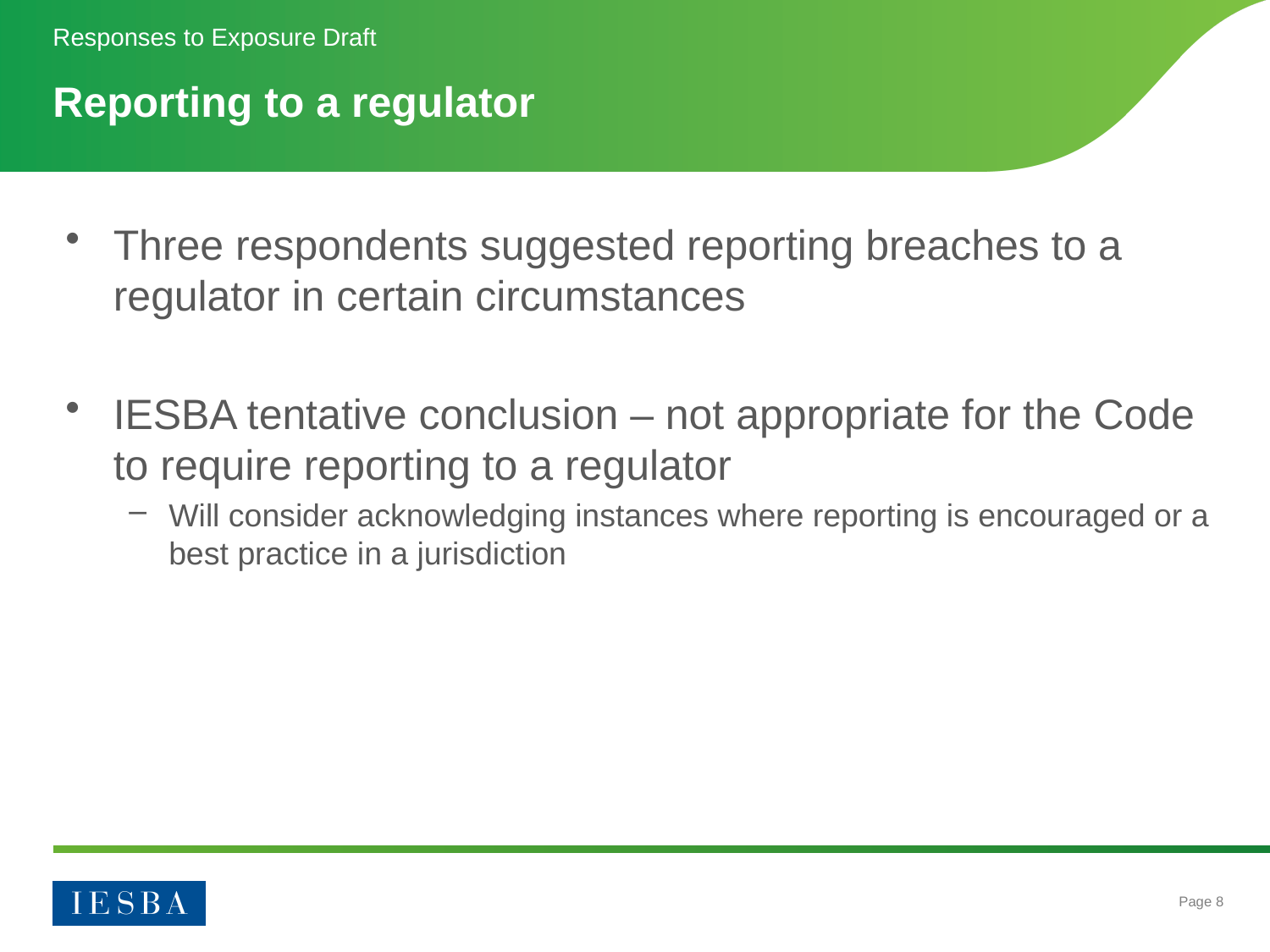

Responses to Exposure Draft
# Reporting to a regulator
Three respondents suggested reporting breaches to a regulator in certain circumstances

IESBA tentative conclusion – not appropriate for the Code to require reporting to a regulator
Will consider acknowledging instances where reporting is encouraged or a best practice in a jurisdiction